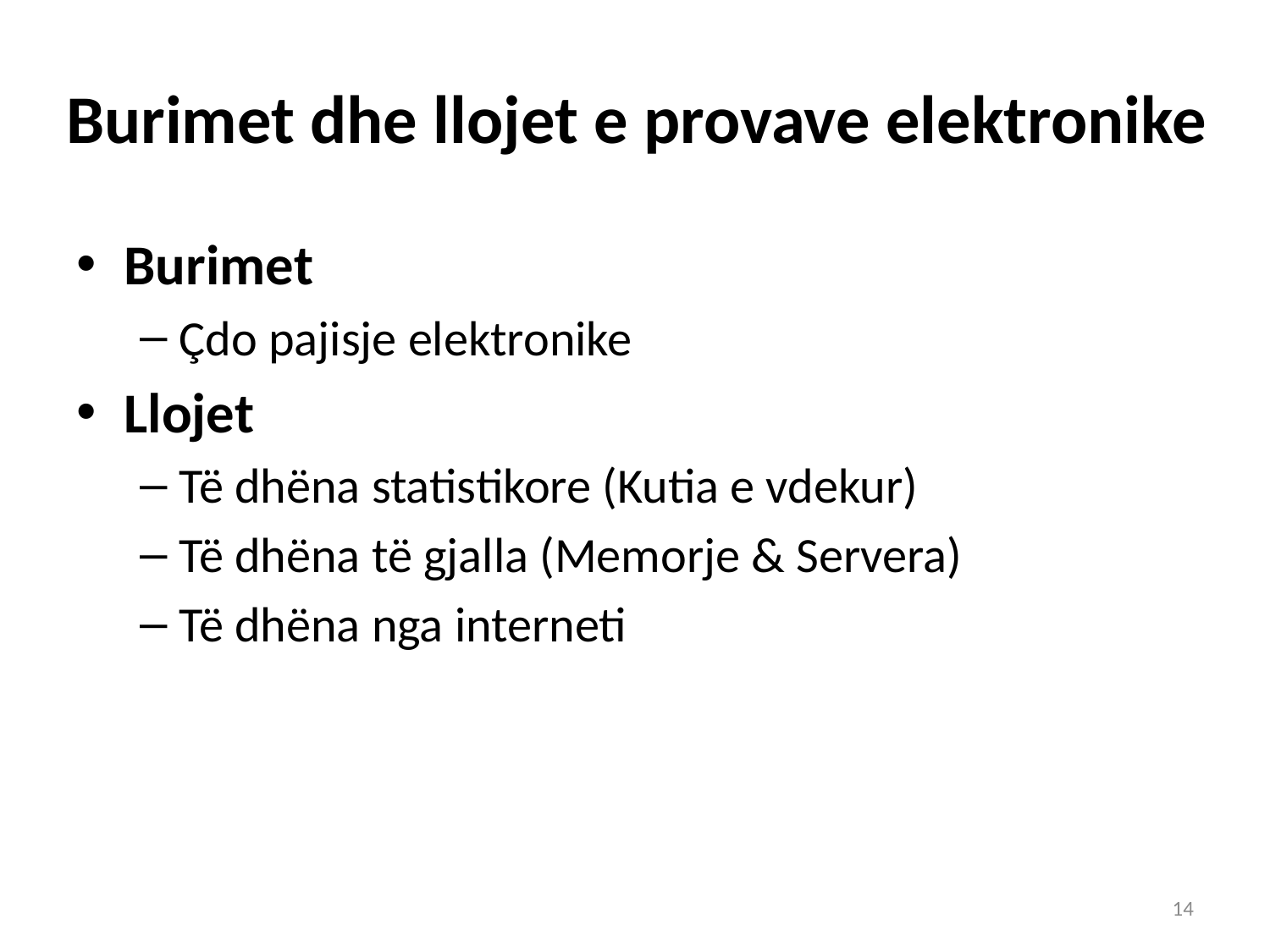

# Burimet dhe llojet e provave elektronike
Burimet
Çdo pajisje elektronike
Llojet
Të dhëna statistikore (Kutia e vdekur)
Të dhëna të gjalla (Memorje & Servera)
Të dhëna nga interneti
14